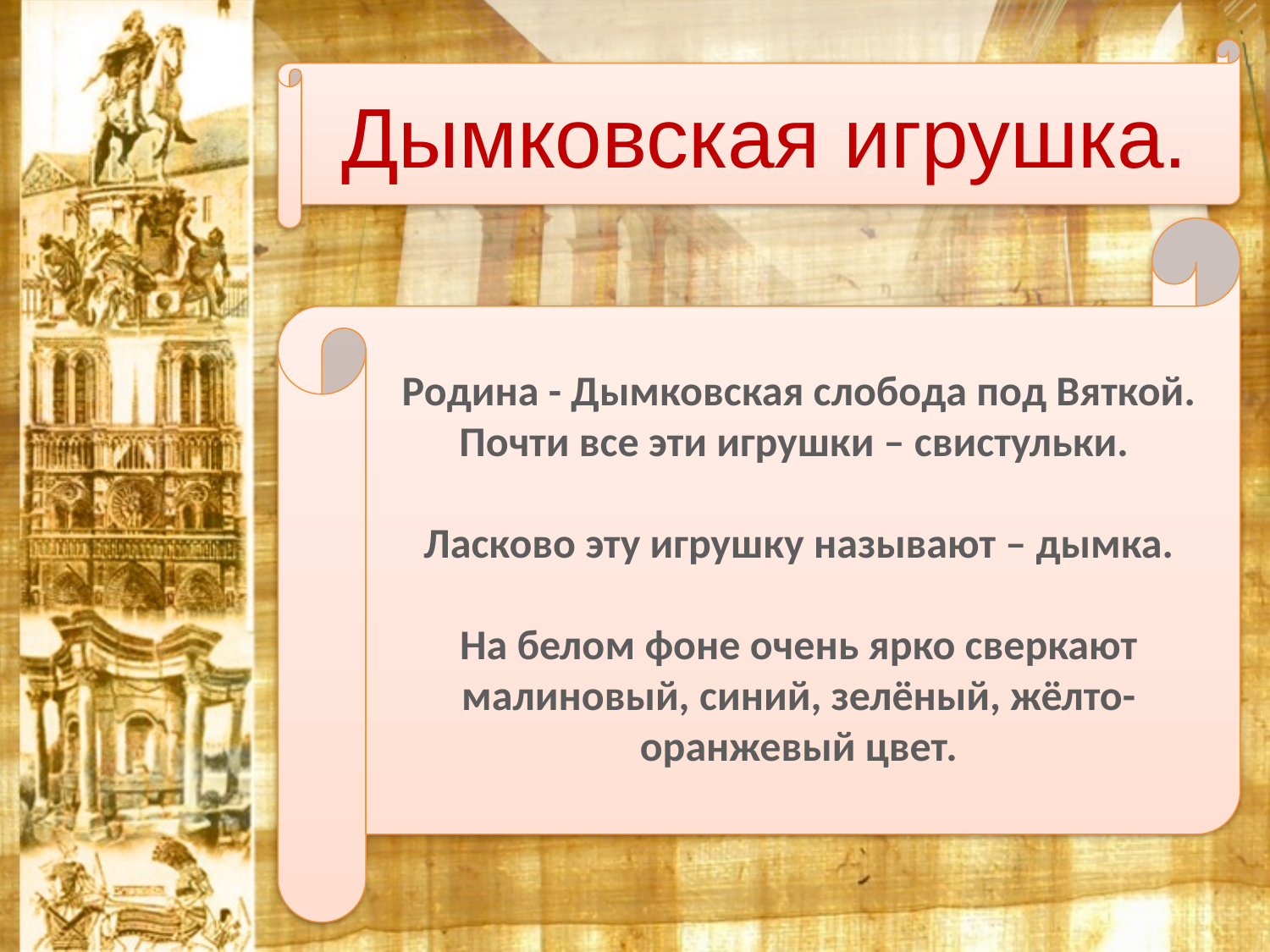

Дымковская игрушка.

Родина - Дымковская слобода под Вяткой. Почти все эти игрушки – свистульки.

Ласково эту игрушку называют – дымка.

На белом фоне очень ярко сверкают малиновый, синий, зелёный, жёлто-оранжевый цвет.